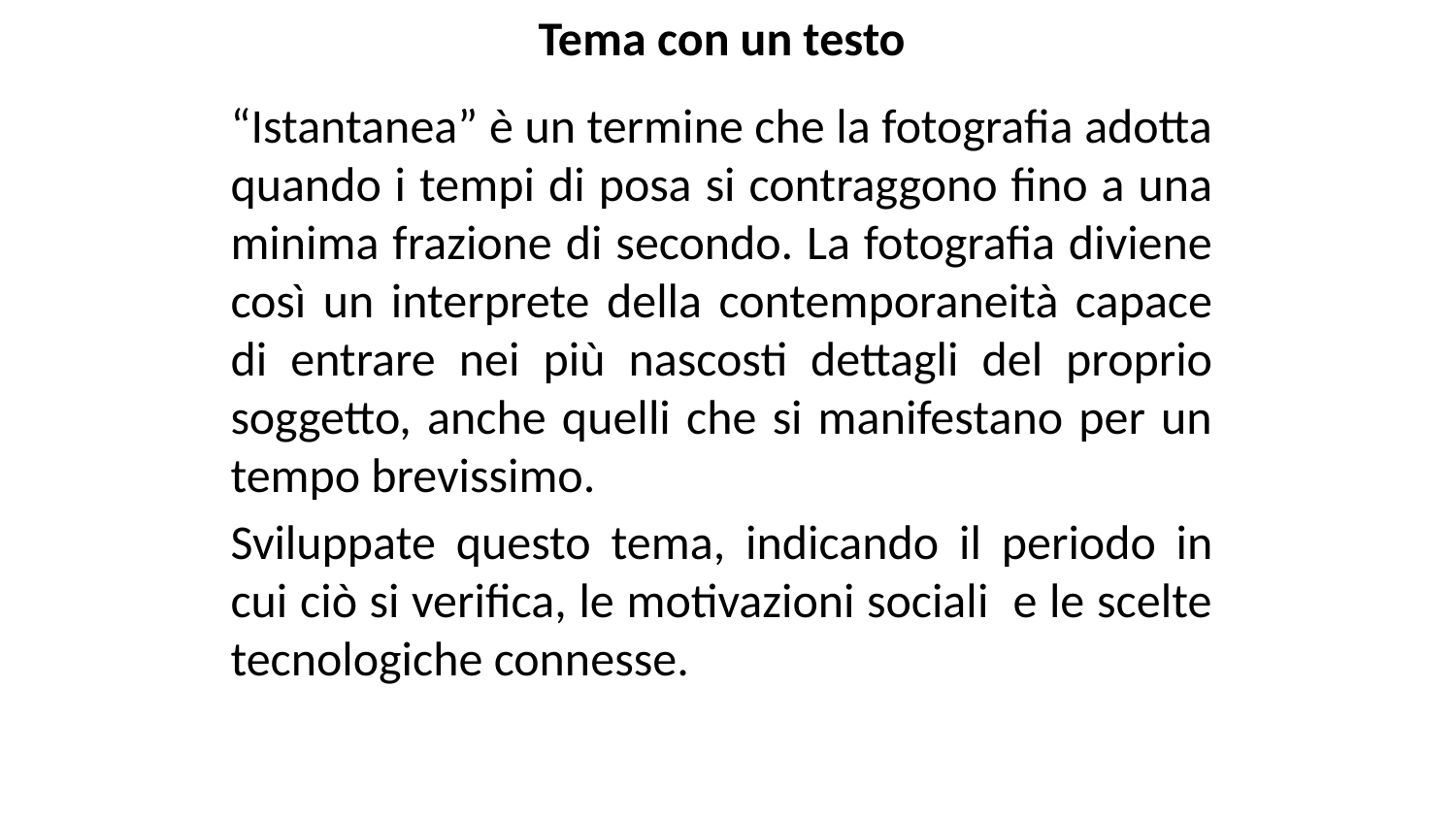

Tema con un testo

“Istantanea” è un termine che la fotografia adotta quando i tempi di posa si contraggono fino a una minima frazione di secondo. La fotografia diviene così un interprete della contemporaneità capace di entrare nei più nascosti dettagli del proprio soggetto, anche quelli che si manifestano per un tempo brevissimo.
Sviluppate questo tema, indicando il periodo in cui ciò si verifica, le motivazioni sociali  e le scelte tecnologiche connesse.